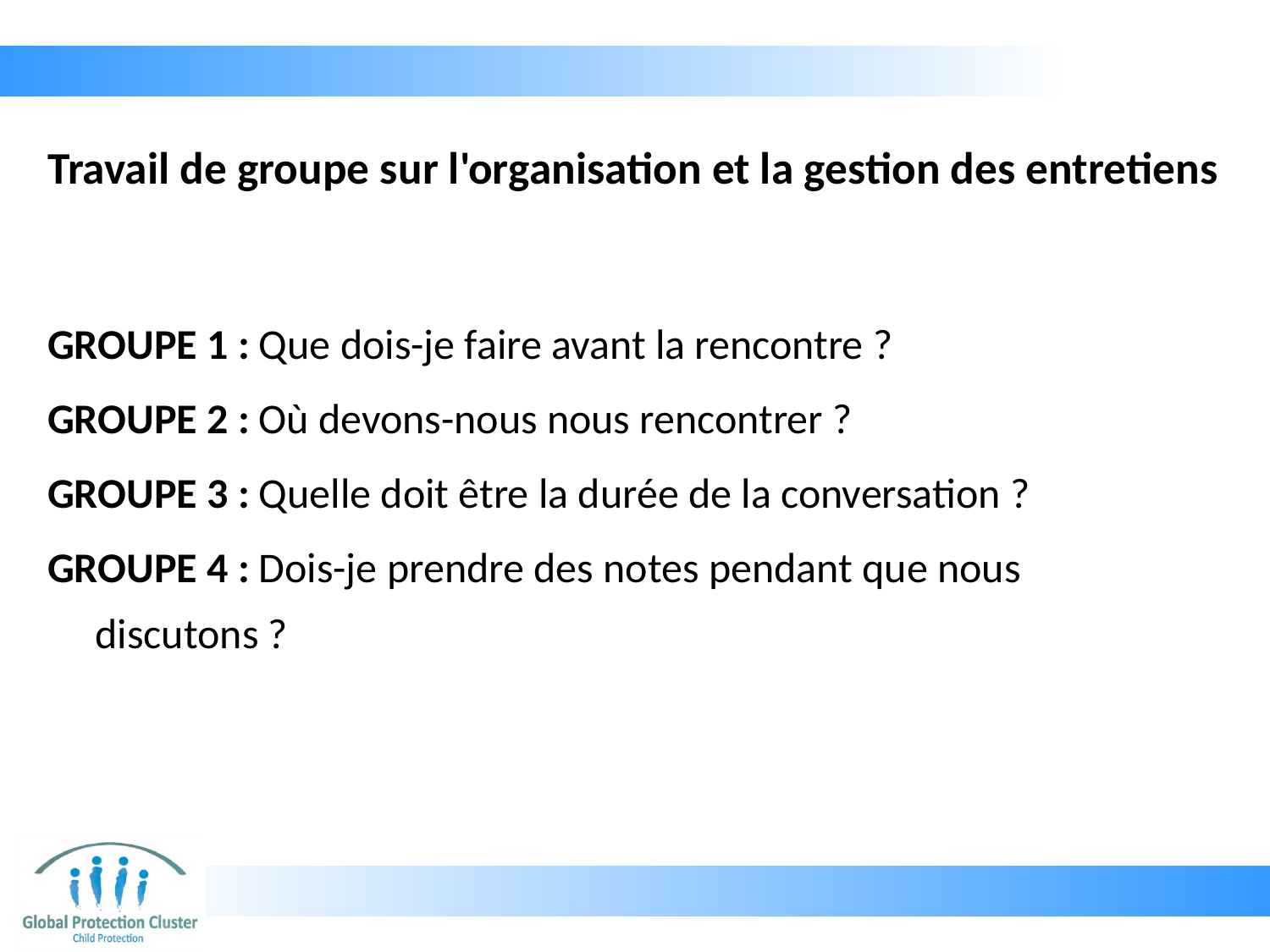

# Travail de groupe sur l'organisation et la gestion des entretiens

GROUPE 1 : Que dois-je faire avant la rencontre ?
GROUPE 2 : Où devons-nous nous rencontrer ?
GROUPE 3 : Quelle doit être la durée de la conversation ?
GROUPE 4 : Dois-je prendre des notes pendant que nous discutons ?